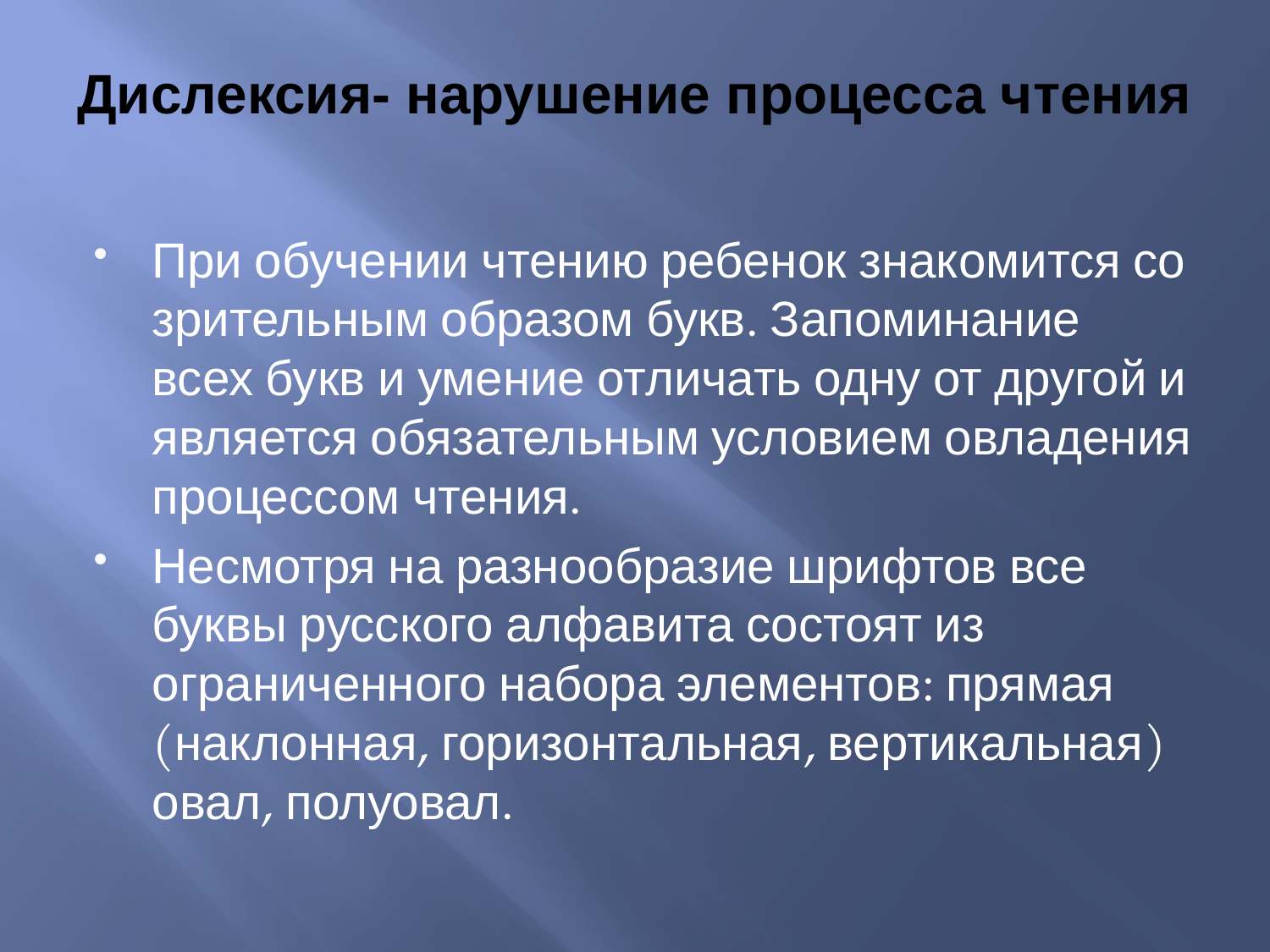

# Дислексия- нарушение процесса чтения
При обучении чтению ребенок знакомится со зрительным образом букв. Запоминание всех букв и умение отличать одну от другой и является обязательным условием овладения процессом чтения.
Несмотря на разнообразие шрифтов все буквы русского алфавита состоят из ограниченного набора элементов: прямая (наклонная, горизонтальная, вертикальная) овал, полуовал.